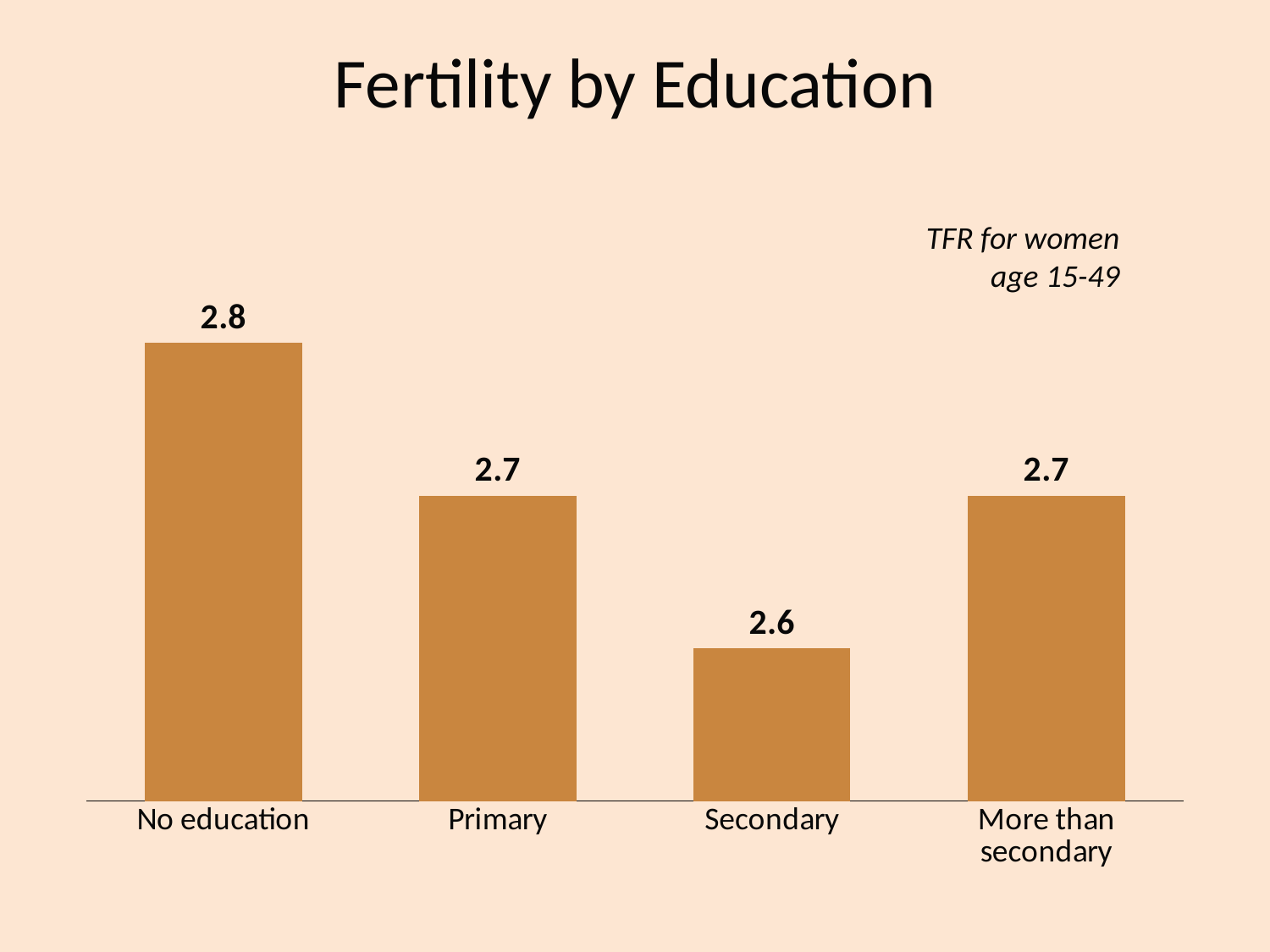

# Fertility by Education
TFR for women age 15-49

### Chart

| Category | Series 1 |
|---|---|
| No education | 2.8 |
| Primary | 2.7 |
| Secondary | 2.6 |
| More than secondary | 2.7 |